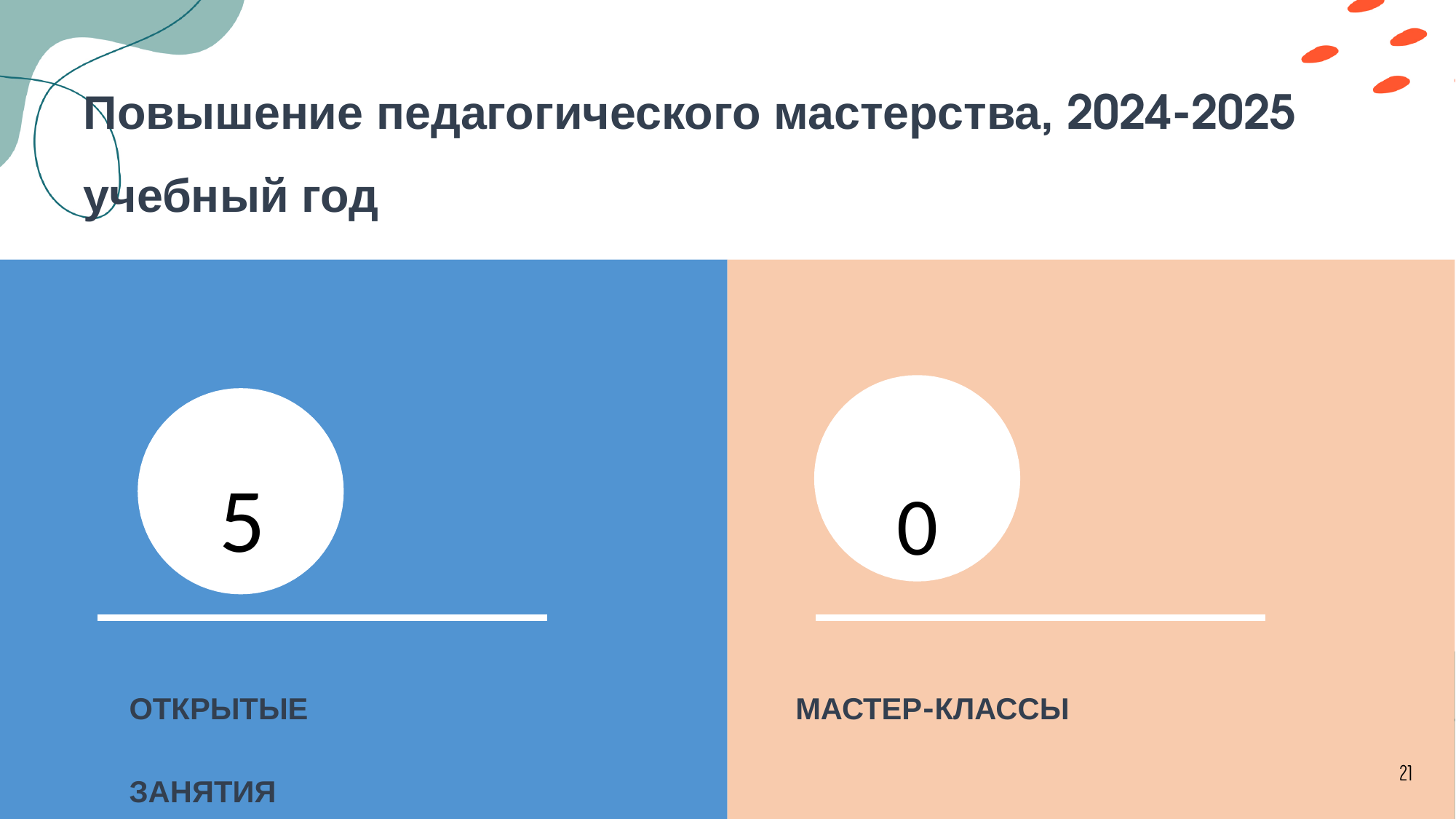

Повышение педагогического мастерства, 2024-2025 учебный год

0

      5

ОТКРЫТЫЕ ЗАНЯТИЯ
МАСТЕР-КЛАССЫ